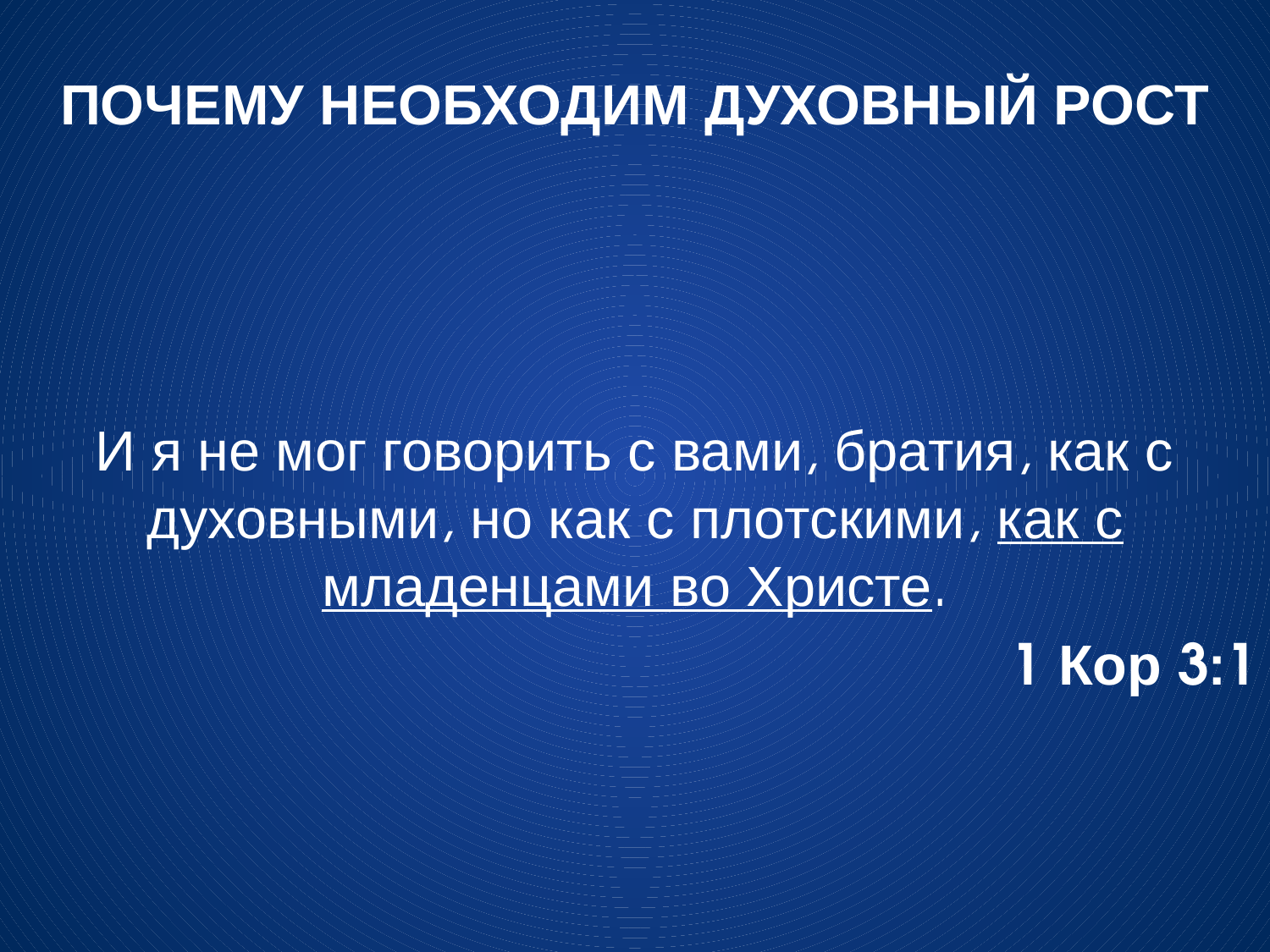

ПОЧЕМУ НЕОБХОДИМ ДУХОВНЫЙ РОСТ
И я не мог говорить с вами, братия, как с духовными, но как с плотскими, как с младенцами во Христе.
1 Кор 3:1